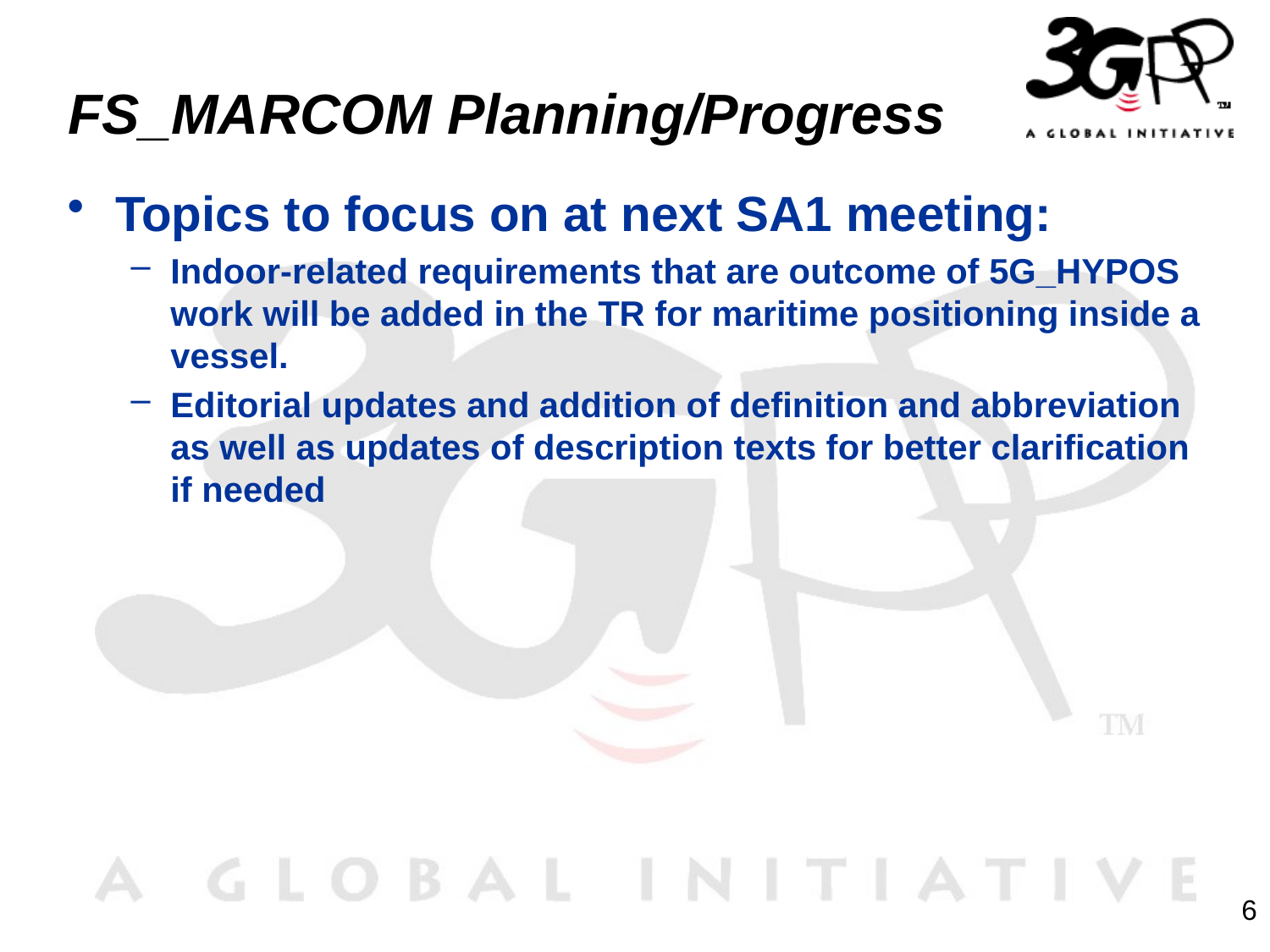

# FS_MARCOM Planning/Progress
Topics to focus on at next SA1 meeting:
Indoor-related requirements that are outcome of 5G_HYPOS work will be added in the TR for maritime positioning inside a vessel.
Editorial updates and addition of definition and abbreviation as well as updates of description texts for better clarification if needed
6